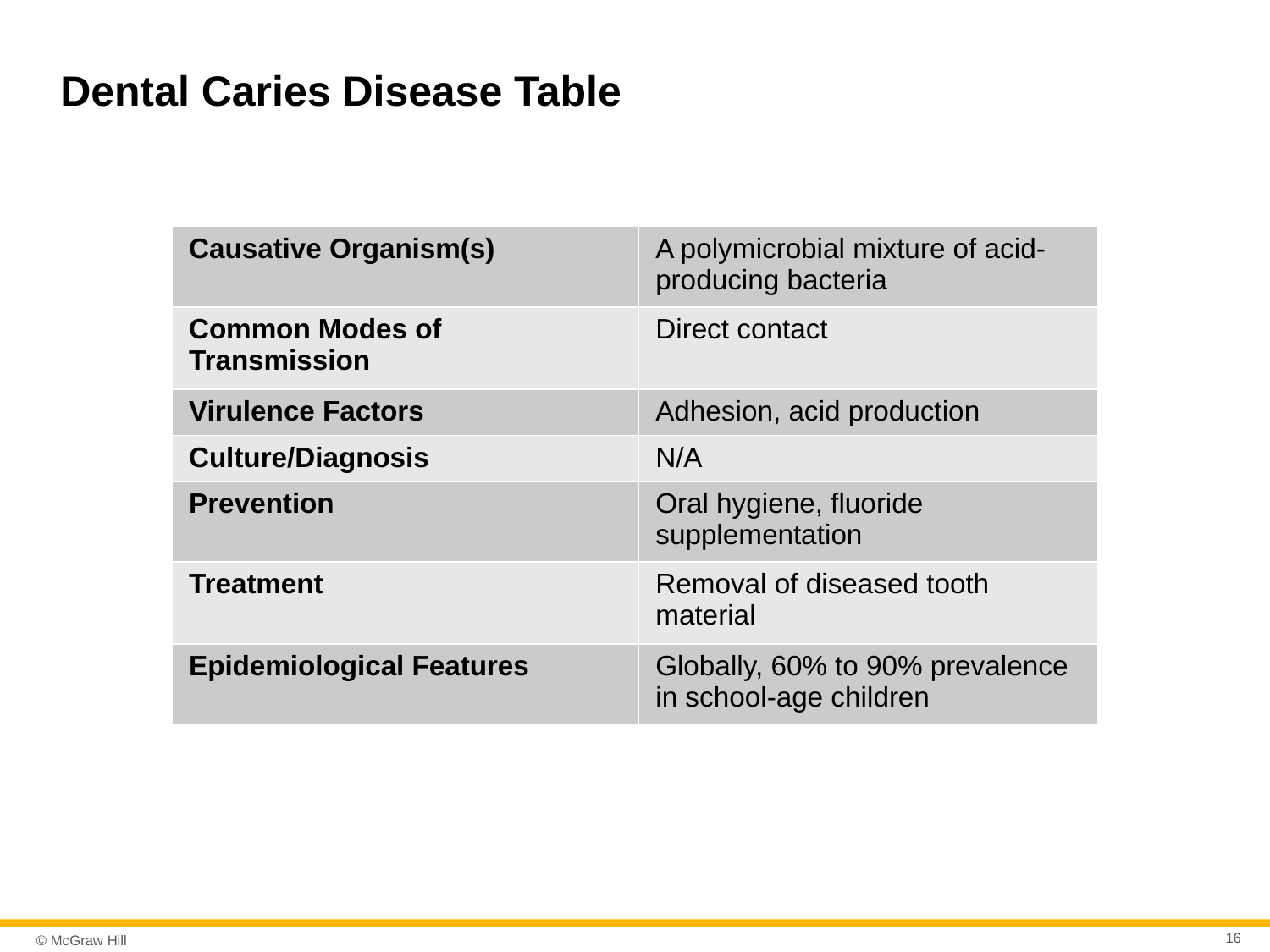

# Dental Caries Disease Table
| Causative Organism(s) | A polymicrobial mixture of acid-producing bacteria |
| --- | --- |
| Common Modes of Transmission | Direct contact |
| Virulence Factors | Adhesion, acid production |
| Culture/Diagnosis | N/A |
| Prevention | Oral hygiene, fluoride supplementation |
| Treatment | Removal of diseased tooth material |
| Epidemiological Features | Globally, 60% to 90% prevalence in school-age children |